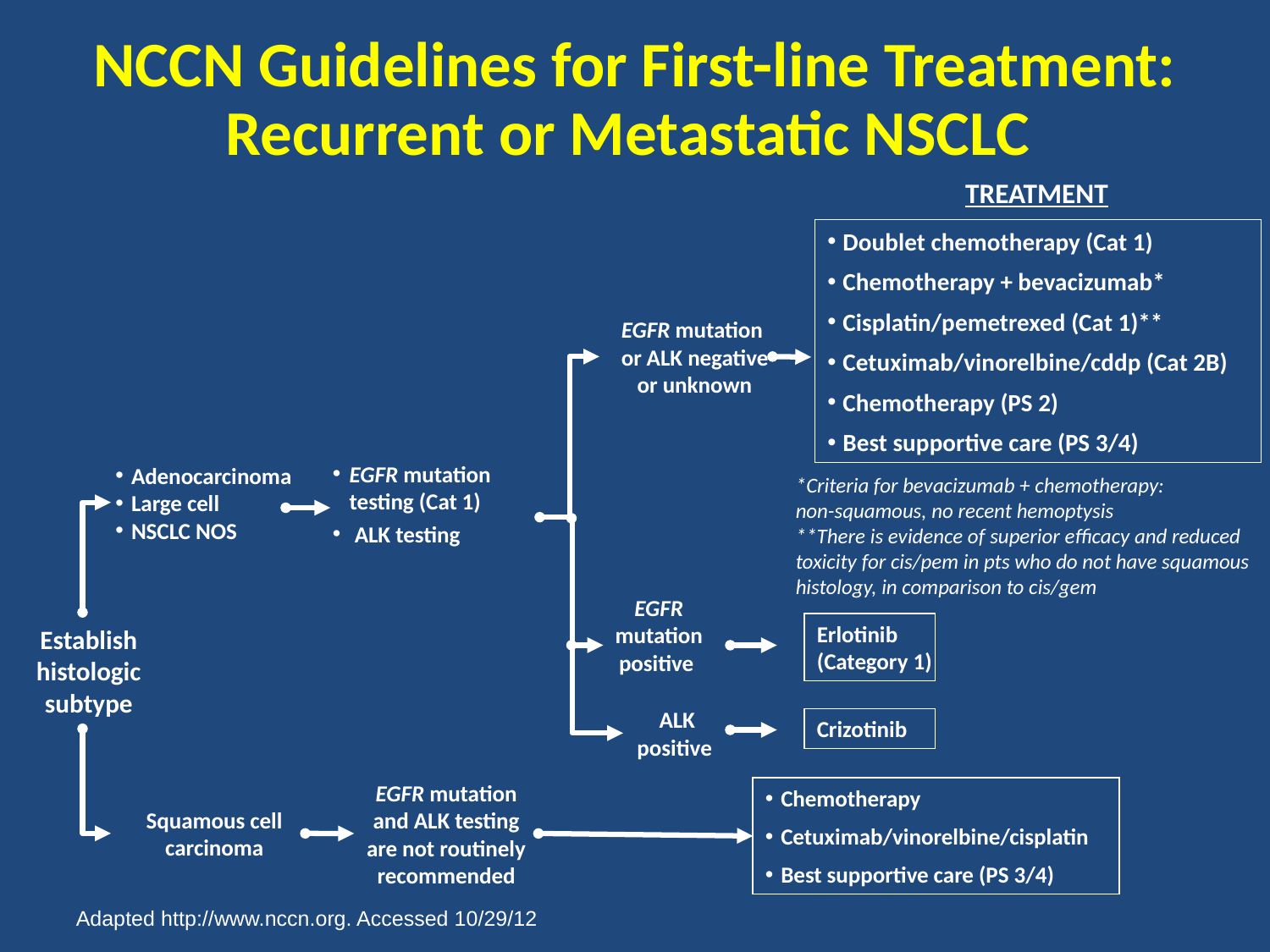

# NCCN Guidelines for First-line Treatment: Recurrent or Metastatic NSCLC
TREATMENT
Doublet chemotherapy (Cat 1)
Chemotherapy + bevacizumab*
Cisplatin/pemetrexed (Cat 1)**
Cetuximab/vinorelbine/cddp (Cat 2B)
Chemotherapy (PS 2)
Best supportive care (PS 3/4)
EGFR mutation
 or ALK negative
 or unknown
Adenocarcinoma
Large cell
NSCLC NOS
*Criteria for bevacizumab + chemotherapy:
non-squamous, no recent hemoptysis
**There is evidence of superior efficacy and reduced toxicity for cis/pem in pts who do not have squamous histology, in comparison to cis/gem
EGFR mutation testing (Cat 1)
 ALK testing

EGFR mutation
positive
Establish histologic subtype
Erlotinib
(Category 1)
ALK
positive
Crizotinib
Chemotherapy
Cetuximab/vinorelbine/cisplatin
Best supportive care (PS 3/4)
EGFR mutation and ALK testing are not routinely recommended
Squamous cell carcinoma
Adapted http://www.nccn.org. Accessed 10/29/12